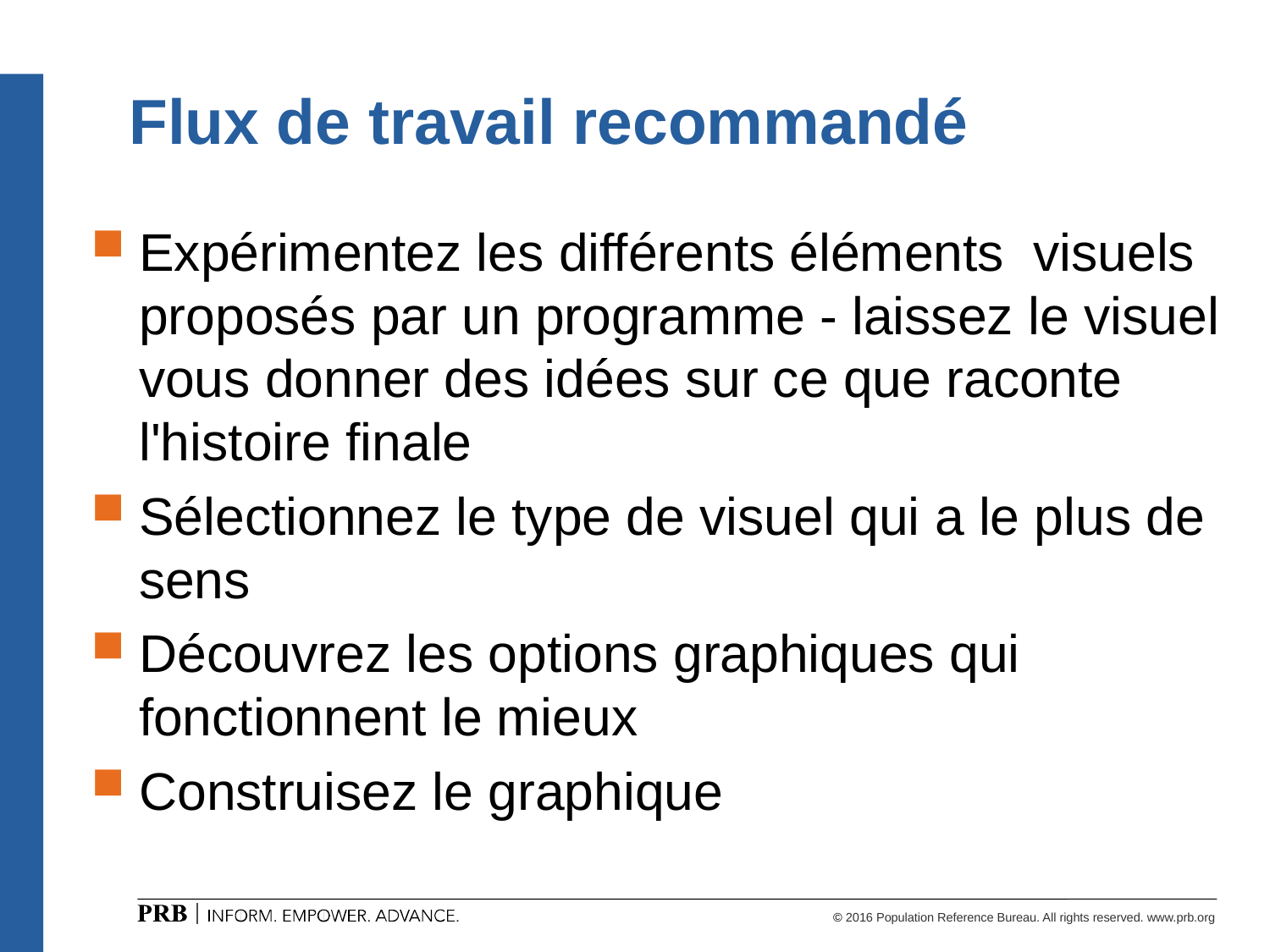

# Flux de travail recommandé
Expérimentez les différents éléments  visuels proposés par un programme - laissez le visuel vous donner des idées sur ce que raconte l'histoire finale
Sélectionnez le type de visuel qui a le plus de sens
Découvrez les options graphiques qui fonctionnent le mieux
Construisez le graphique